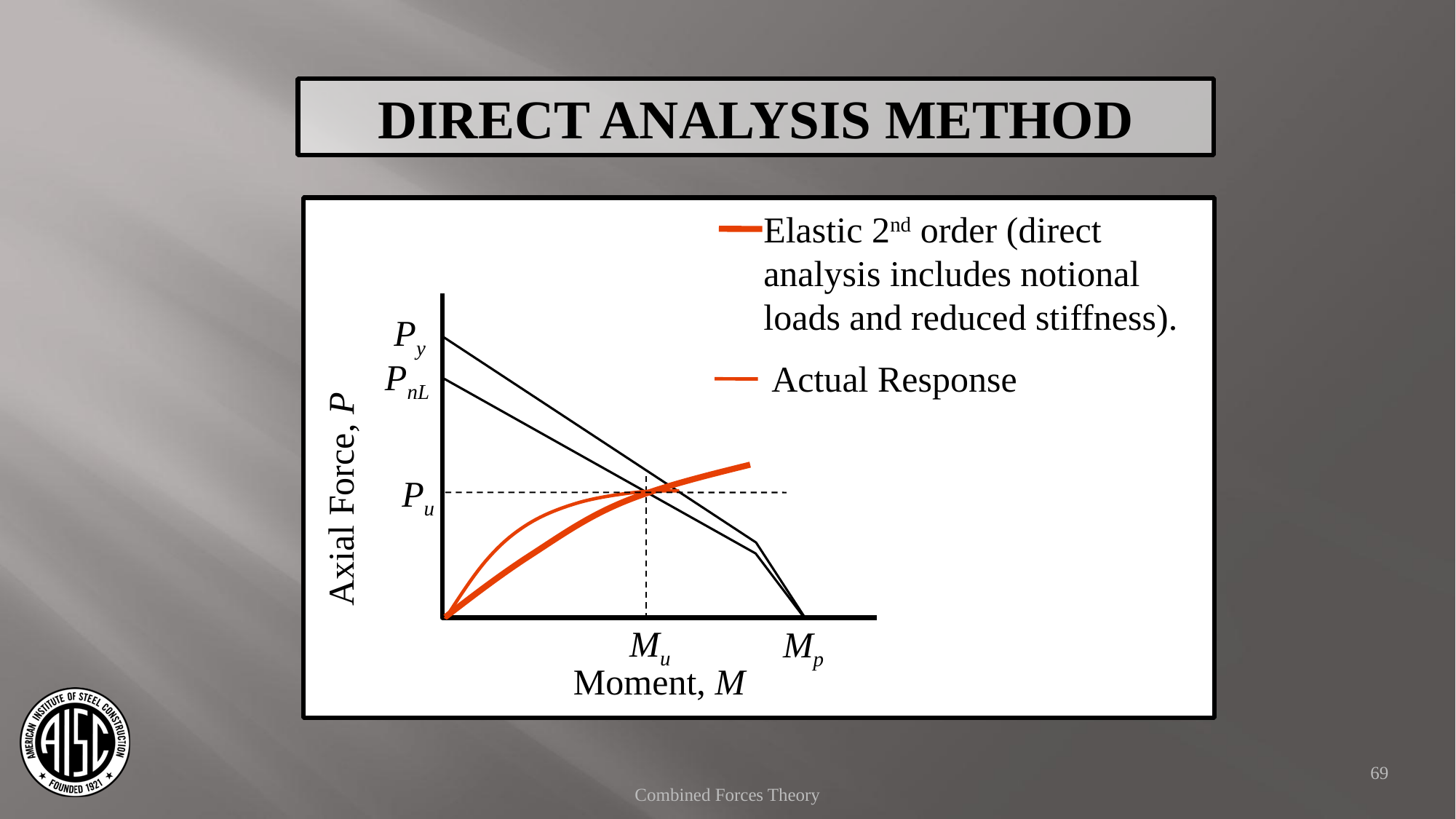

DIRECT ANALYSIS METHOD

Elastic 2nd order (direct analysis includes notional loads and reduced stiffness).

Py

PnL
Actual Response

Axial Force, P

Pu

Mu
Mp
Moment, M
69
Combined Forces Theory